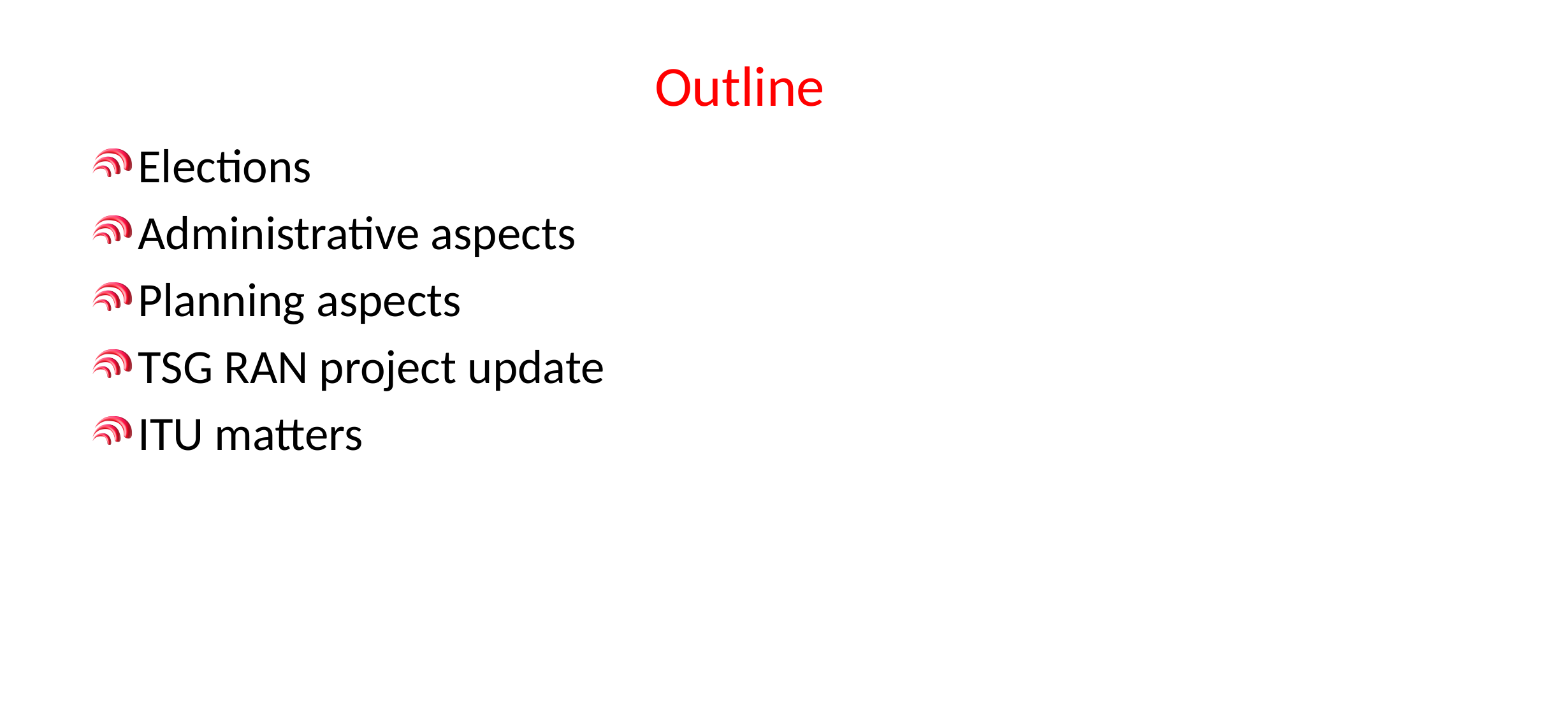

# Outline
Elections
Administrative aspects
Planning aspects
TSG RAN project update
ITU matters